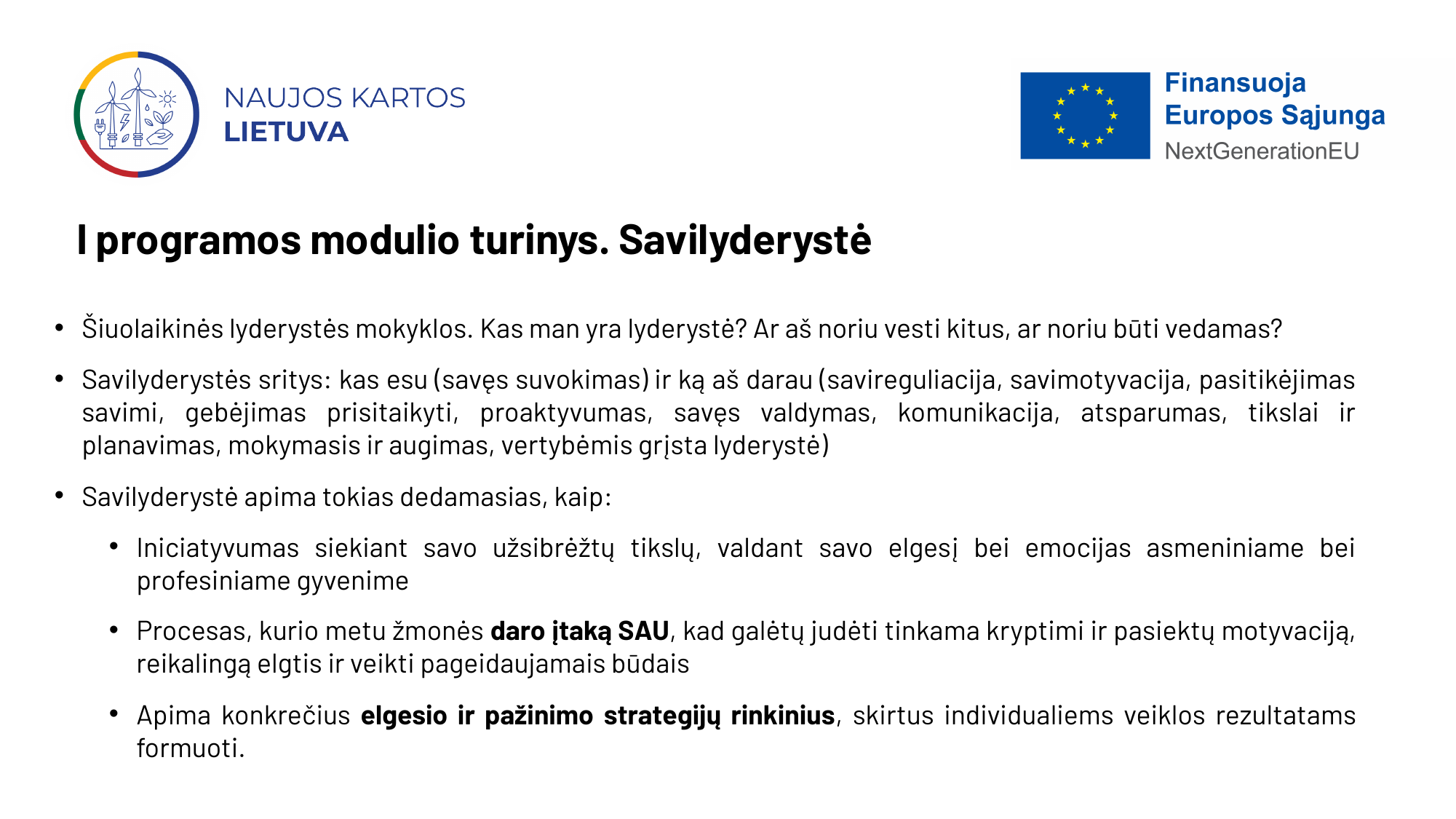

# I programos modulio turinys. Savilyderystė
Šiuolaikinės lyderystės mokyklos. Kas man yra lyderystė? Ar aš noriu vesti kitus, ar noriu būti vedamas?
Savilyderystės sritys: kas esu (savęs suvokimas) ir ką aš darau (savireguliacija, savimotyvacija, pasitikėjimas savimi, gebėjimas prisitaikyti, proaktyvumas, savęs valdymas, komunikacija, atsparumas, tikslai ir planavimas, mokymasis ir augimas, vertybėmis grįsta lyderystė)
Savilyderystė apima tokias dedamasias, kaip:
Iniciatyvumas siekiant savo užsibrėžtų tikslų, valdant savo elgesį bei emocijas asmeniniame bei profesiniame gyvenime
Procesas, kurio metu žmonės daro įtaką SAU, kad galėtų judėti tinkama kryptimi ir pasiektų motyvaciją, reikalingą elgtis ir veikti pageidaujamais būdais
Apima konkrečius elgesio ir pažinimo strategijų rinkinius, skirtus individualiems veiklos rezultatams formuoti.